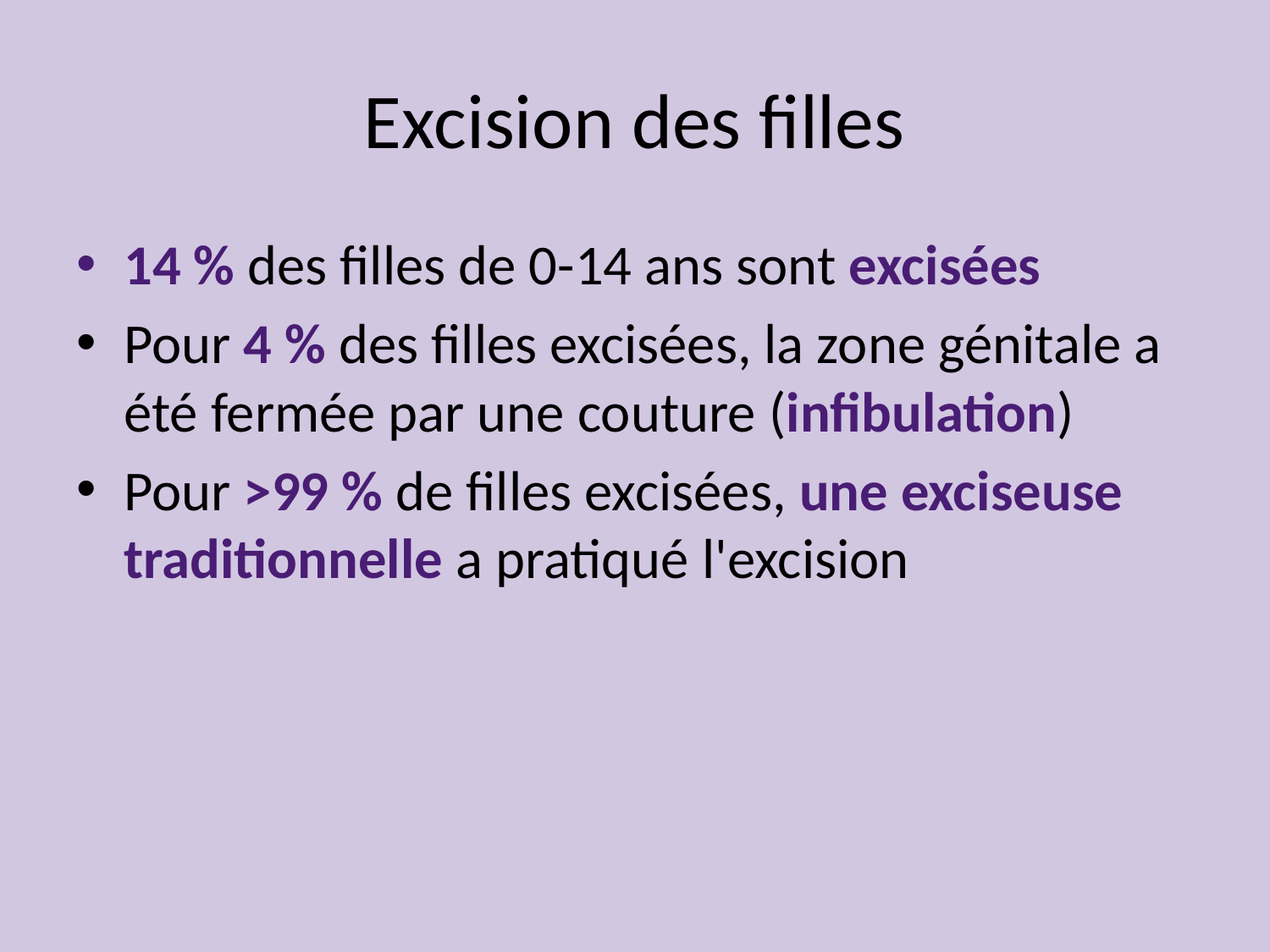

# Excision des filles
14 % des filles de 0-14 ans sont excisées
Pour 4 % des filles excisées, la zone génitale a été fermée par une couture (infibulation)
Pour >99 % de filles excisées, une exciseuse traditionnelle a pratiqué l'excision